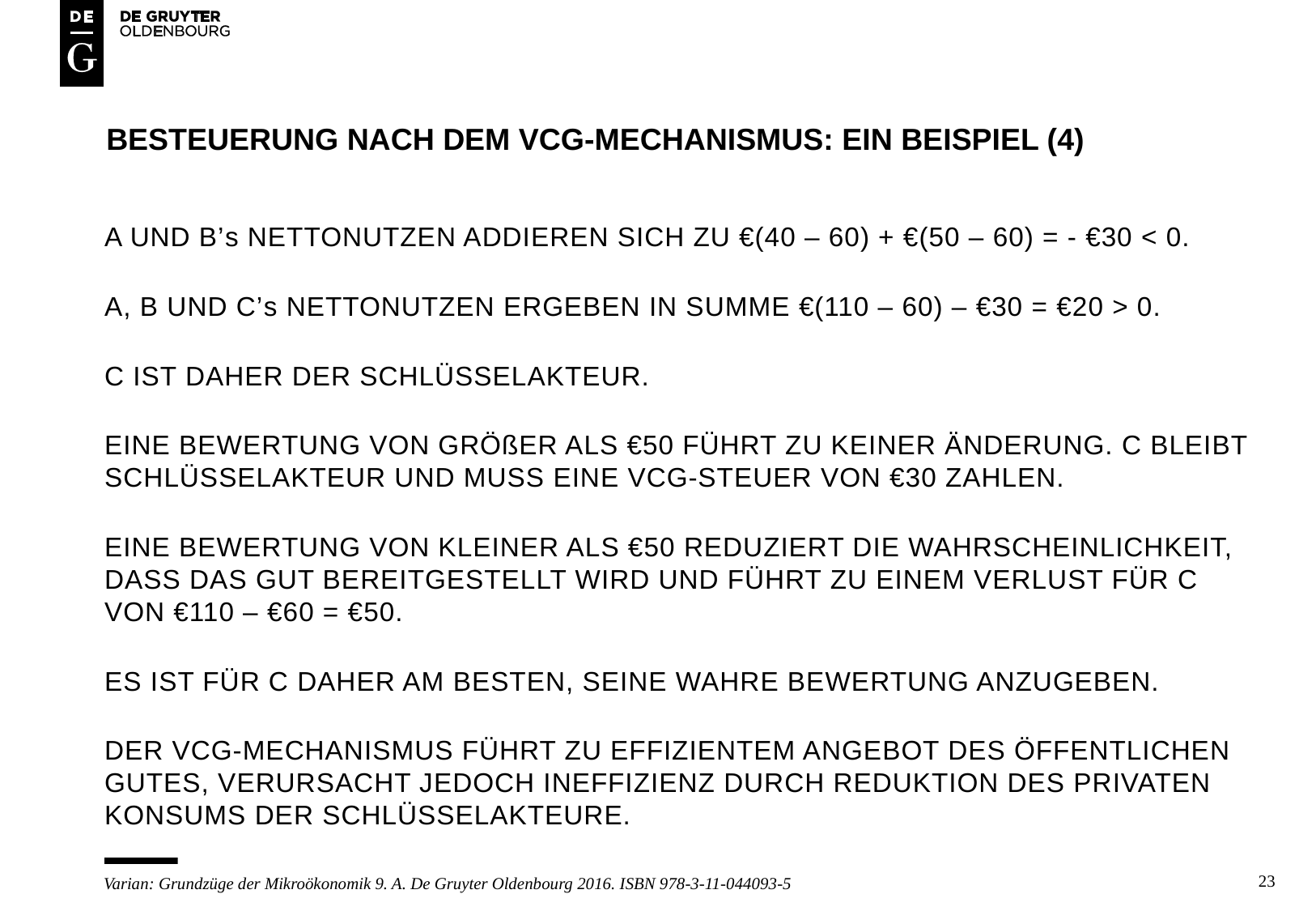

# besteuerung nach dem VCG-Mechanismus: Ein beispiel (4)
A und b’s nettonutzen addieren sich zu €(40 – 60) + €(50 – 60) = - €30 < 0.
A, b und C’s NETTONUTZEN ERGEBEN IN SUMME €(110 – 60) – €30 = €20 > 0.
C IST DAHER DER SCHLÜSSELAKTEUR.
EINE BEWERTUNG VON GRÖßER ALS €50 FÜHRT ZU KEINER ÄNDERUNG. C BLEIBT SCHLÜSSELAKTEUR UND MUSS EINE VCG-STEUER VON €30 ZAHLEN.
EINE BEWERTUNG VON KLEINER ALS €50 REDUZIERT DIE WAHRSCHEINLICHKEIT, DASS DAS GUT BEREITGESTELLT WIRD UND FÜHRT ZU EINEM VERLUST FÜR C VON €110 – €60 = €50.
ES IST FÜR C DAHER AM BESTEN, SEINE WAHRE BEWERTUNG ANZUGEBEN.
DER VCG-MECHANISMUS FÜHRT ZU EFFIZIENTEM ANGEBOT DES ÖFFENTLICHEN GUTES, VERURSACHT JEDOCH INEFFIZIENZ DURCH REDUKTION DES PRIVATEN KONSUMS DEr SCHLÜSSELAKTEURe.
23
Varian: Grundzüge der Mikroökonomik 9. A. De Gruyter Oldenbourg 2016. ISBN 978-3-11-044093-5